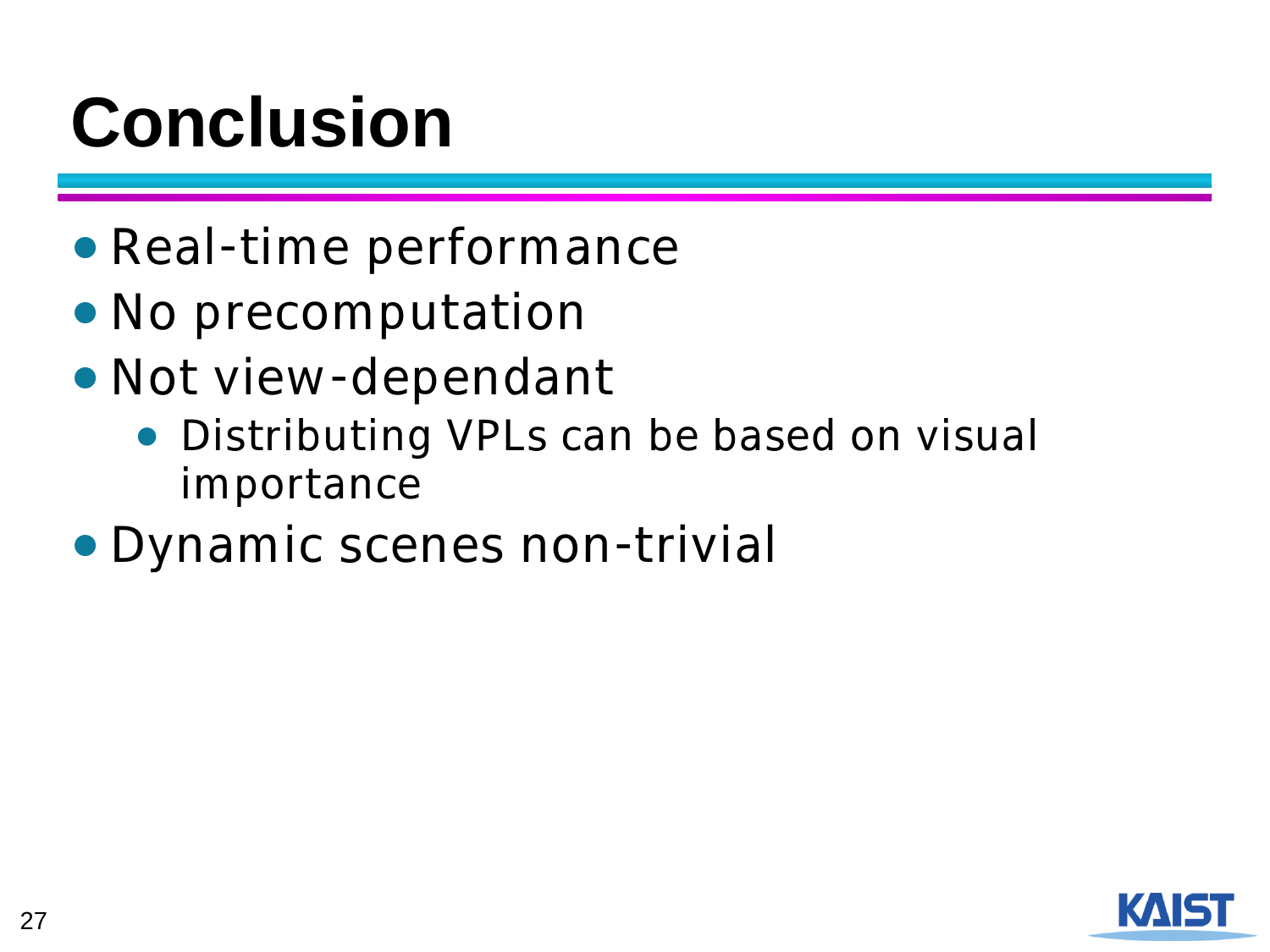

# Conclusion
Real-time performance
No precomputation
Not view-dependant
Distributing VPLs can be based on visual importance
Dynamic scenes non-trivial